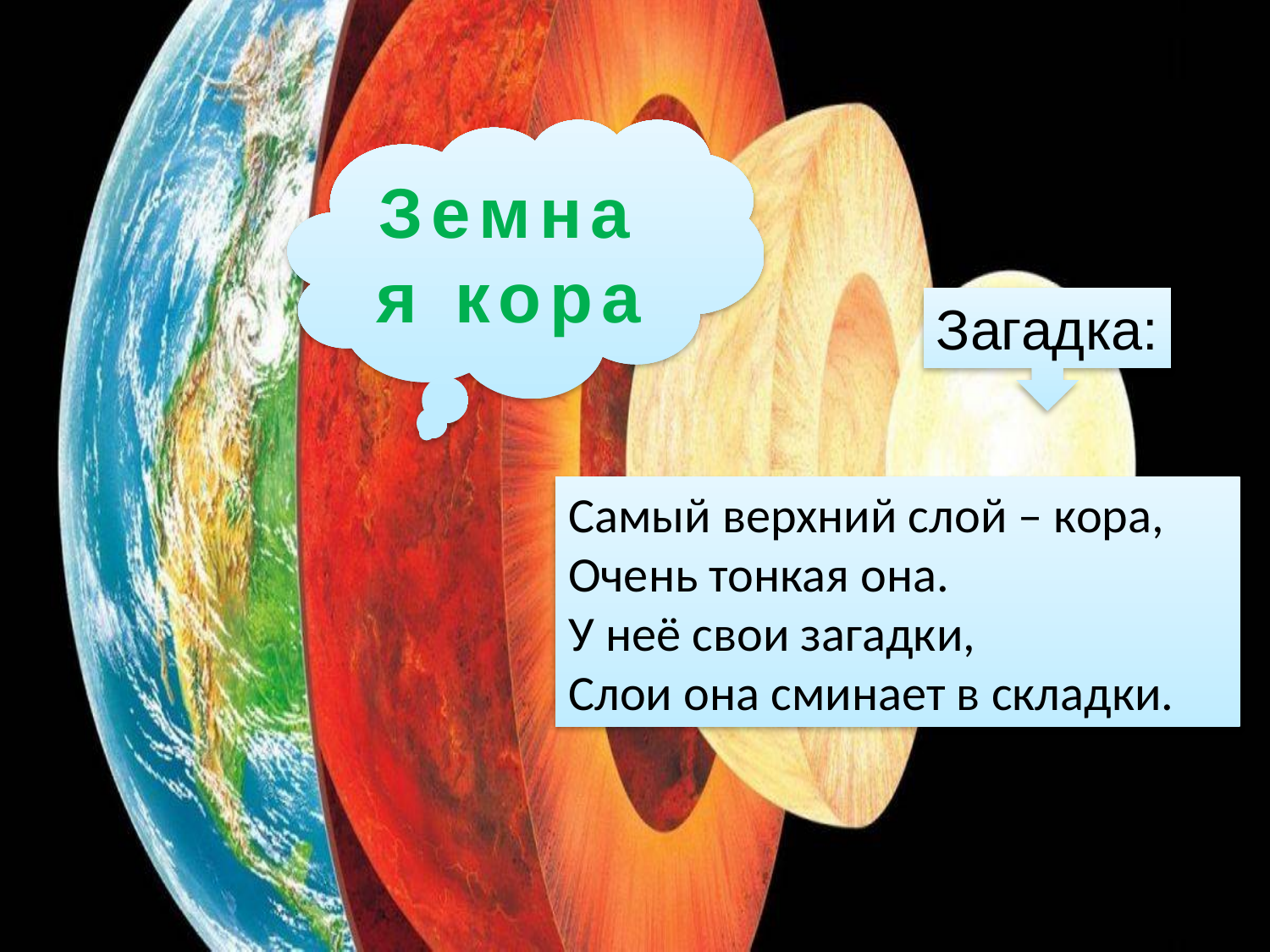

Земная кора
Загадка:
Самый верхний слой – кора,
Очень тонкая она.
У неё свои загадки,
Слои она сминает в складки.